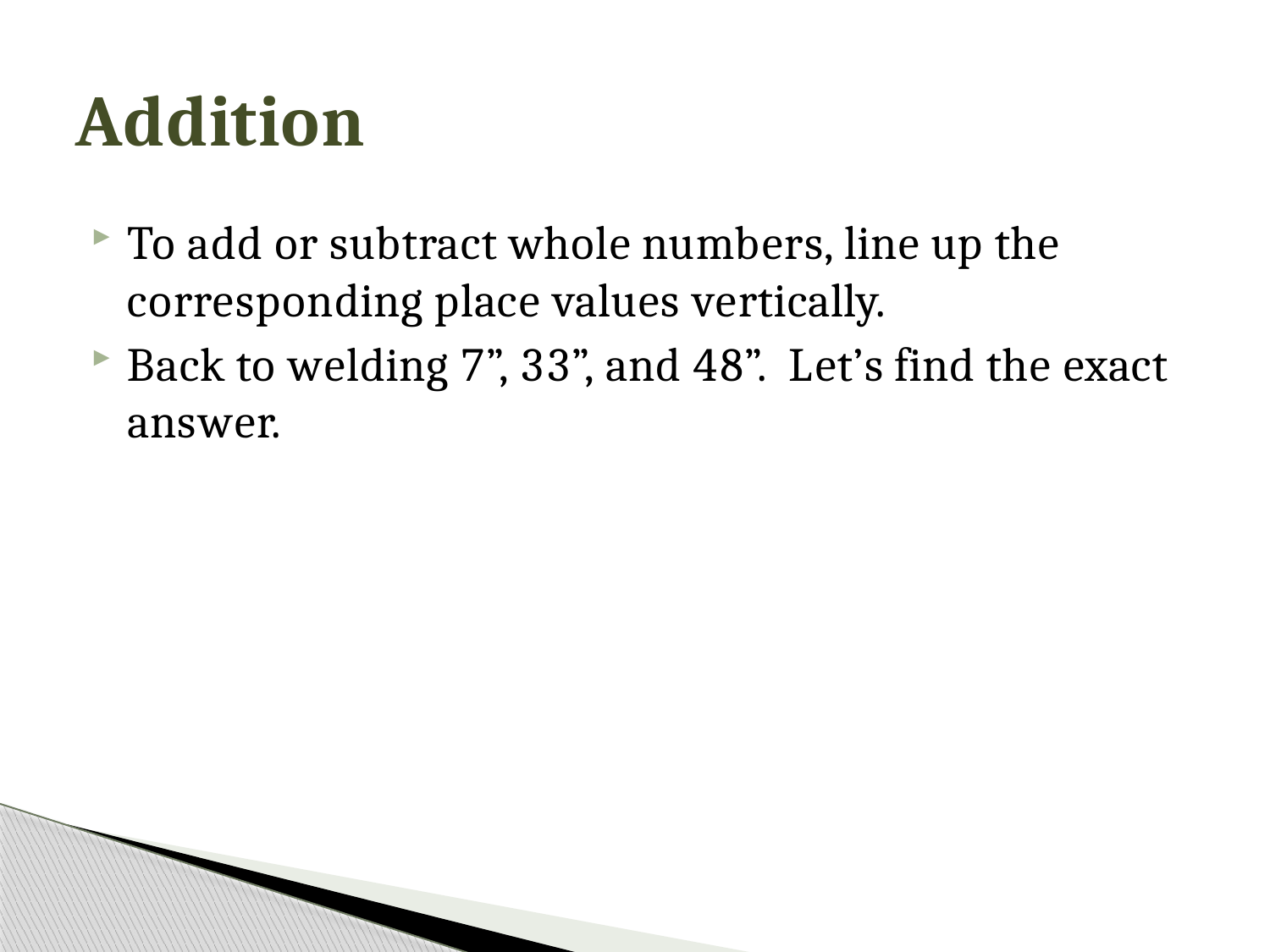

# Addition
To add or subtract whole numbers, line up the corresponding place values vertically.
Back to welding 7”, 33”, and 48”.  Let’s find the exact answer.